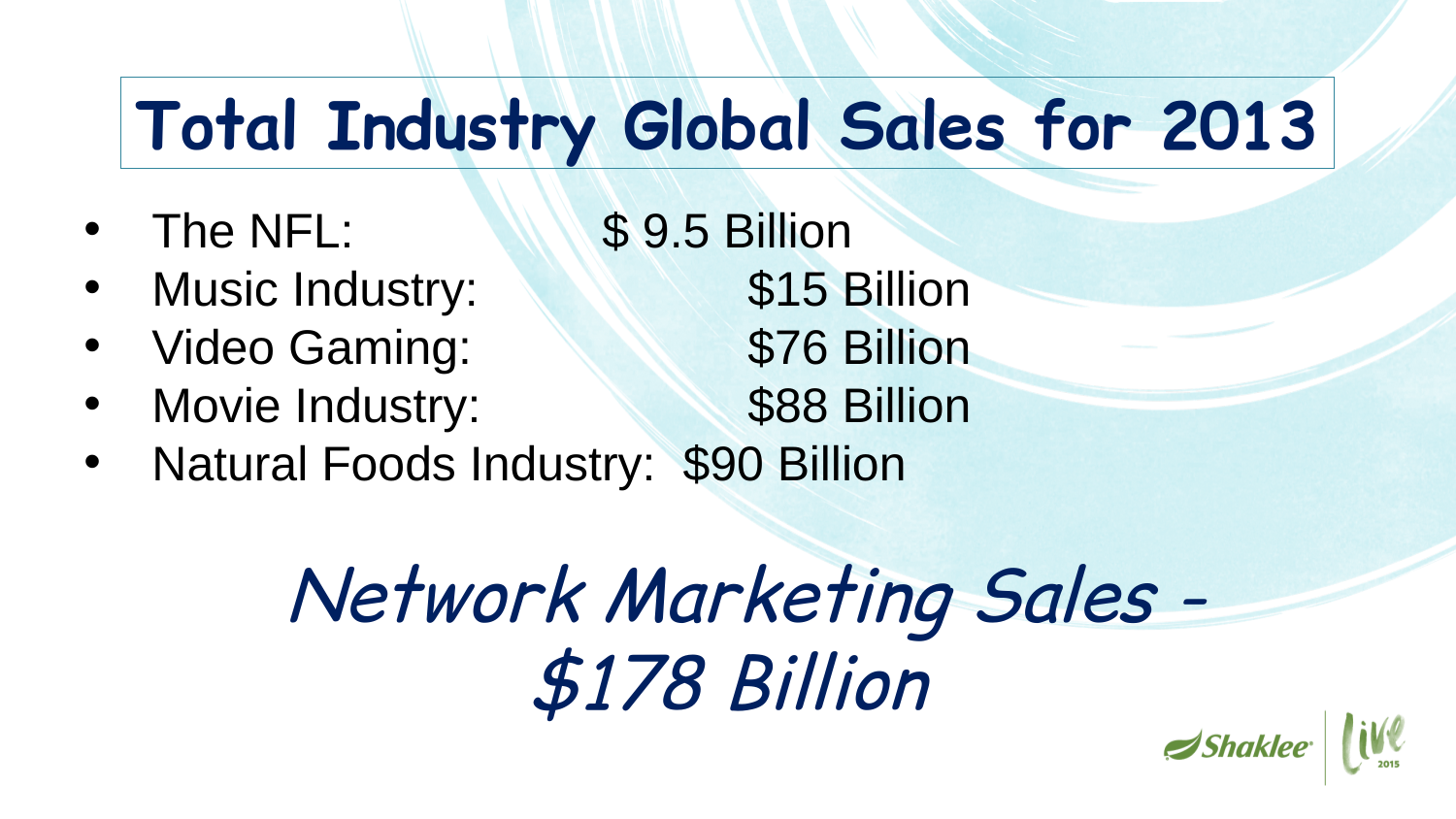

Total Industry Global Sales for 2013
The NFL:   		 $ 9.5 Billion
Music Industry:  		 $15 Billion
Video Gaming:  		 $76 Billion
Movie Industry:  		 $88 Billion
Natural Foods Industry:  $90 Billion

	Network Marketing Sales -      $178 Billion